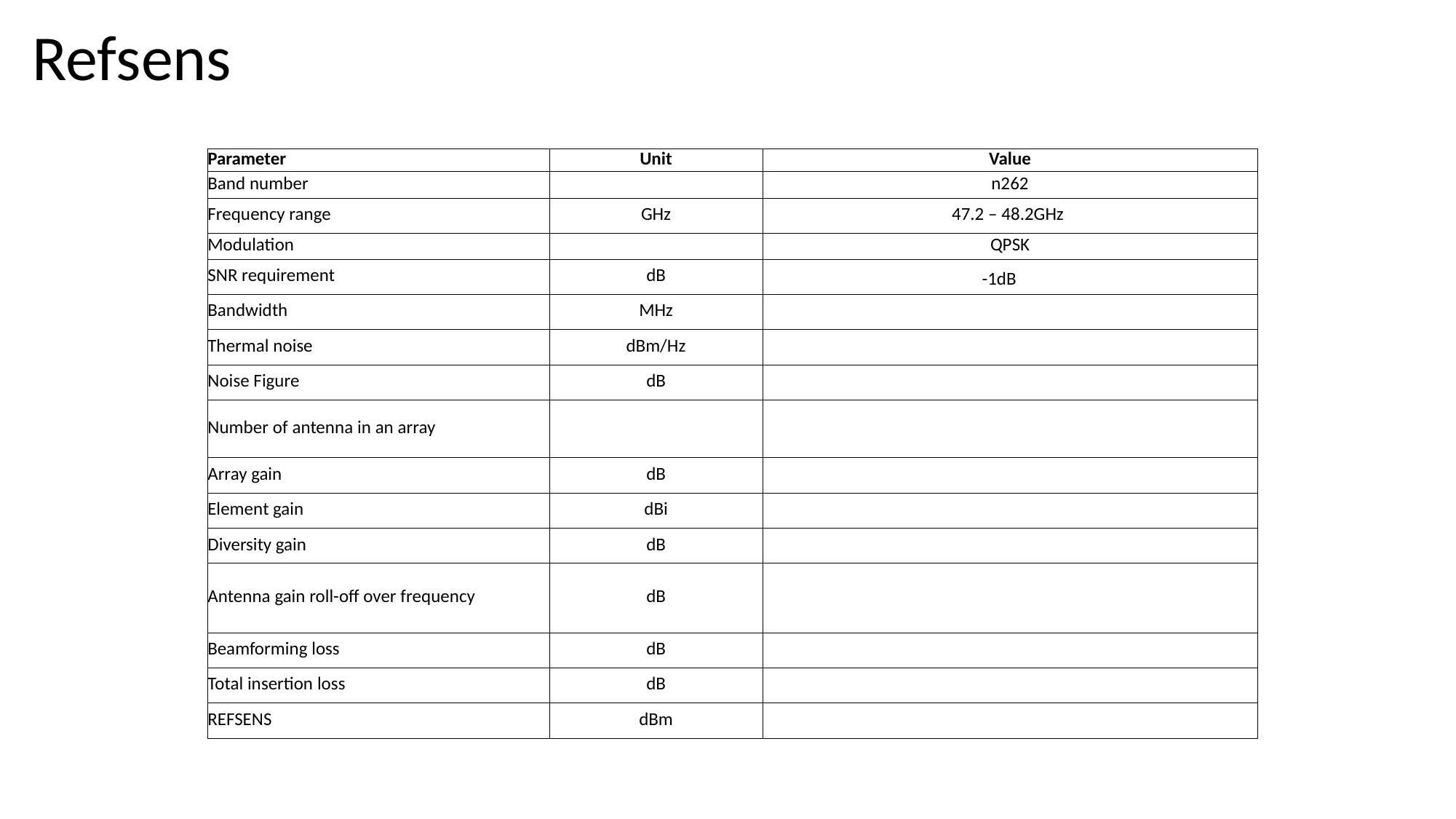

# Refsens
| Parameter | Unit | Value |
| --- | --- | --- |
| Band number |  | n262 |
| Frequency range | GHz | 47.2 – 48.2GHz |
| Modulation |  | QPSK |
| SNR requirement | dB | -1dB |
| Bandwidth | MHz |  |
| Thermal noise | dBm/Hz |  |
| Noise Figure | dB |  |
| Number of antenna in an array |  |  |
| Array gain | dB |  |
| Element gain | dBi |  |
| Diversity gain | dB |  |
| Antenna gain roll-off over frequency | dB |  |
| Beamforming loss | dB |  |
| Total insertion loss | dB |  |
| REFSENS | dBm |  |